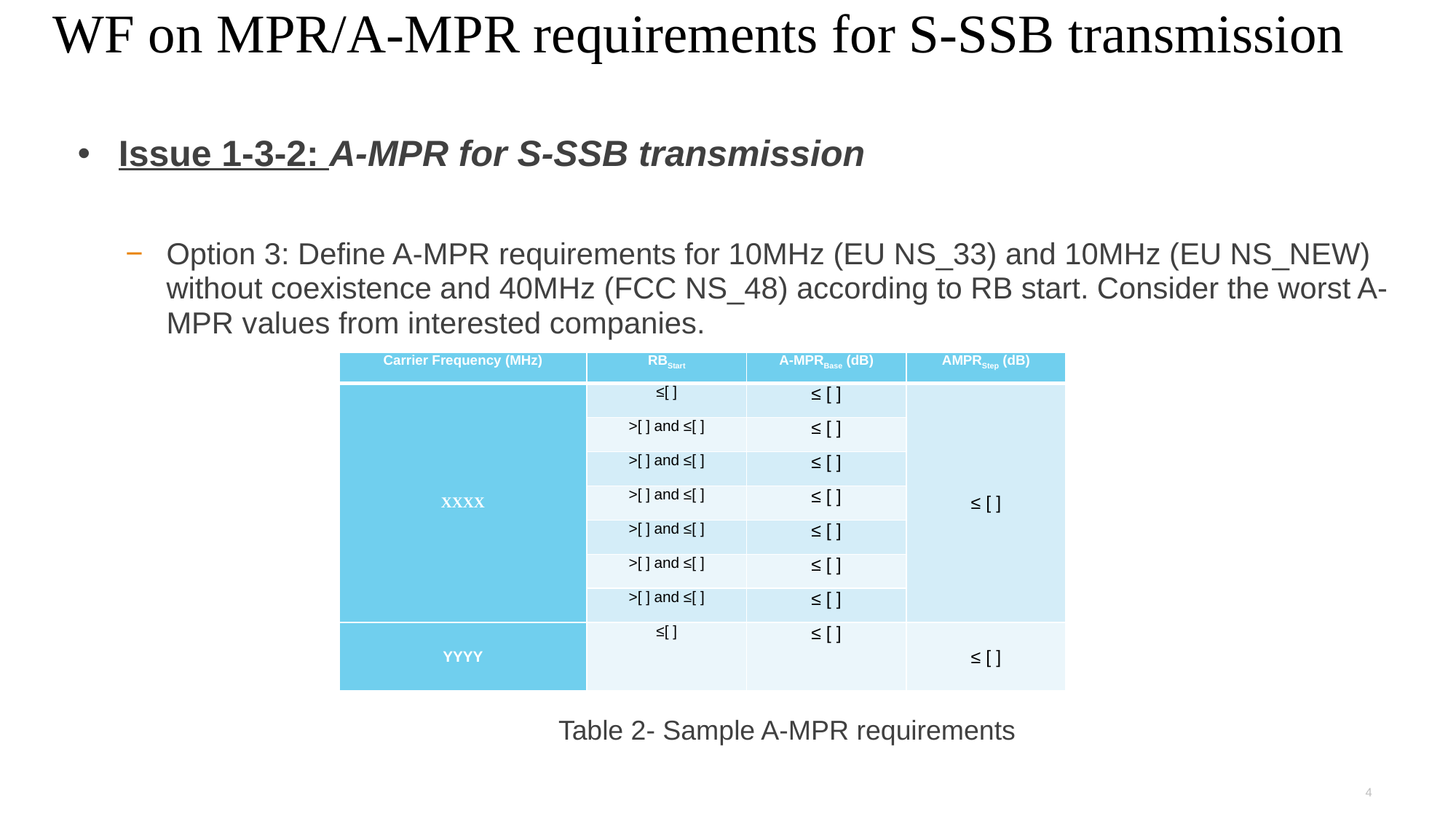

# WF on MPR/A-MPR requirements for S-SSB transmission
Issue 1-3-2: A-MPR for S-SSB transmission

Option 3: Define A-MPR requirements for 10MHz (EU NS_33) and 10MHz (EU NS_NEW) without coexistence and 40MHz (FCC NS_48) according to RB start. Consider the worst A-MPR values from interested companies.

| Carrier Frequency (MHz) | RBStart | A-MPRBase (dB) | AMPRStep (dB) |
| --- | --- | --- | --- |
| XXXX | ≤[ ] | ≤ [ ] | ≤ [ ] |
|  | >[ ] and ≤[ ] | ≤ [ ] |  |
|  | >[ ] and ≤[ ] | ≤ [ ] |  |
|  | >[ ] and ≤[ ] | ≤ [ ] |  |
|  | >[ ] and ≤[ ] | ≤ [ ] |  |
|  | >[ ] and ≤[ ] | ≤ [ ] |  |
|  | >[ ] and ≤[ ] | ≤ [ ] |  |
| YYYY | ≤[ ] | ≤ [ ] | ≤ [ ] |
Table 2- Sample A-MPR requirements